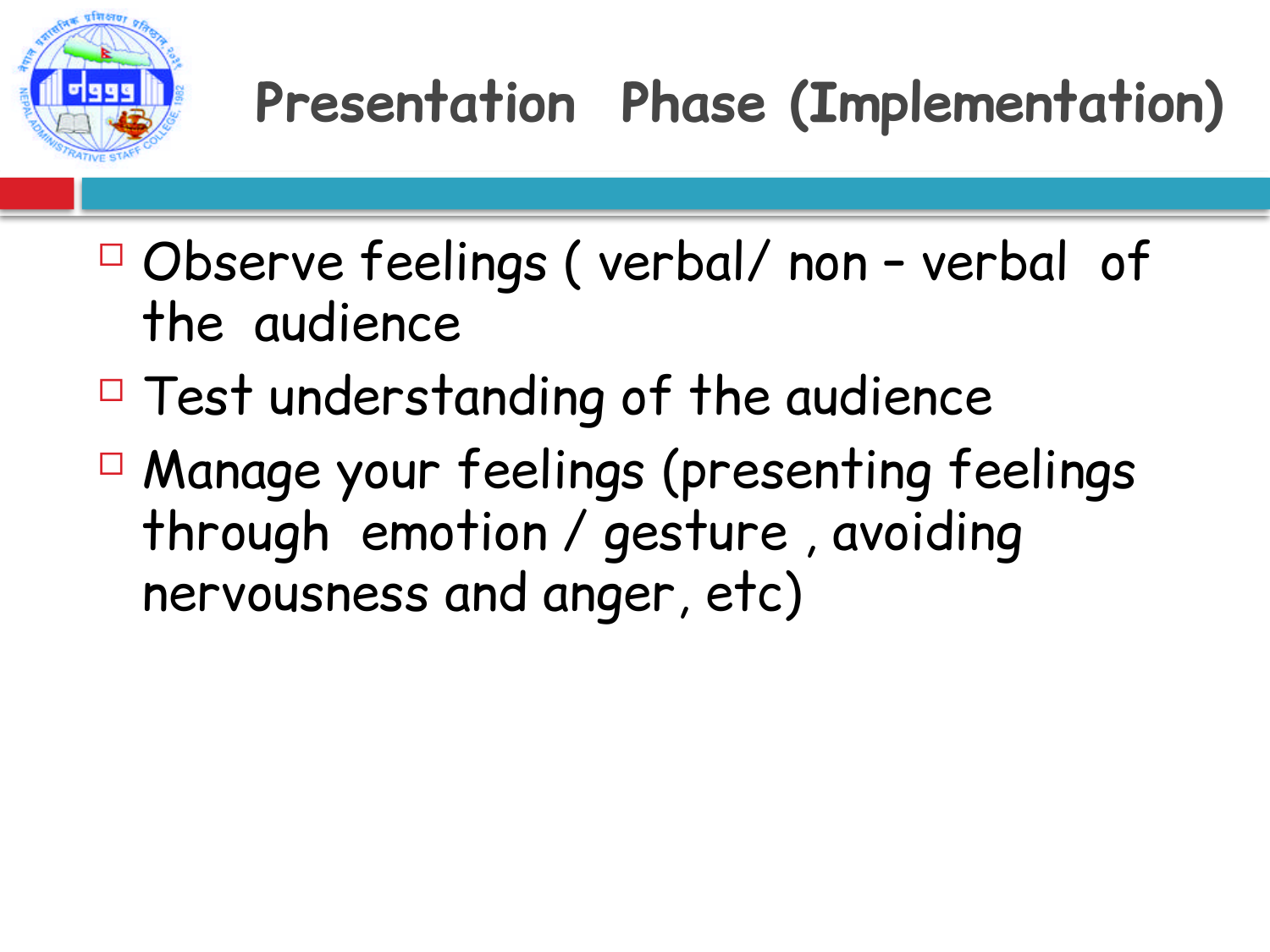

# Presentation  Phase (Implementation)
Observe feelings ( verbal/ non – verbal  of the  audience
Test understanding of the audience
Manage your feelings (presenting feelings through  emotion / gesture , avoiding nervousness and anger, etc)